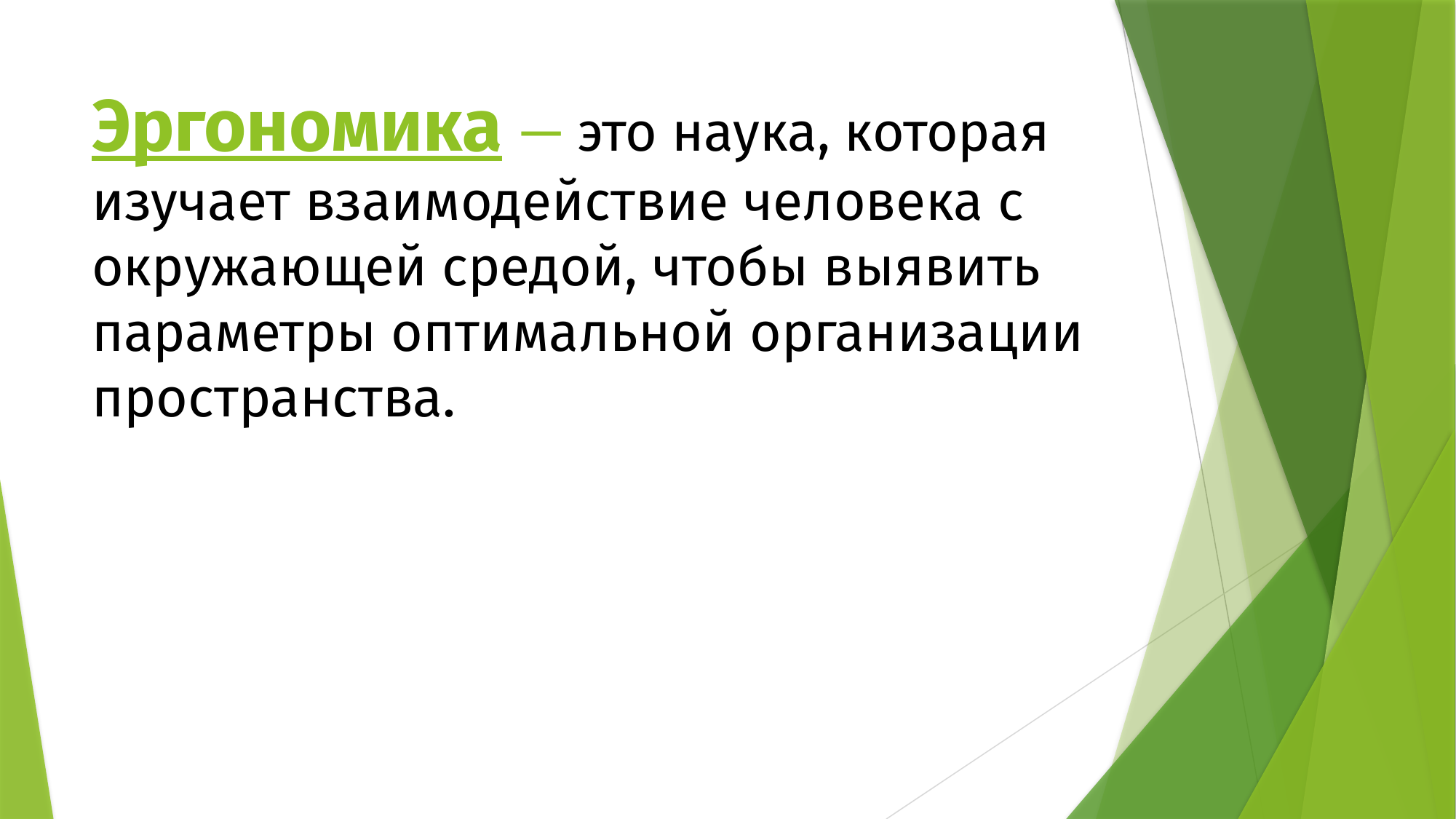

# Эргономика — это наука, которая изучает взаимодействие человека с окружающей средой, чтобы выявить параметры оптимальной организации пространства.